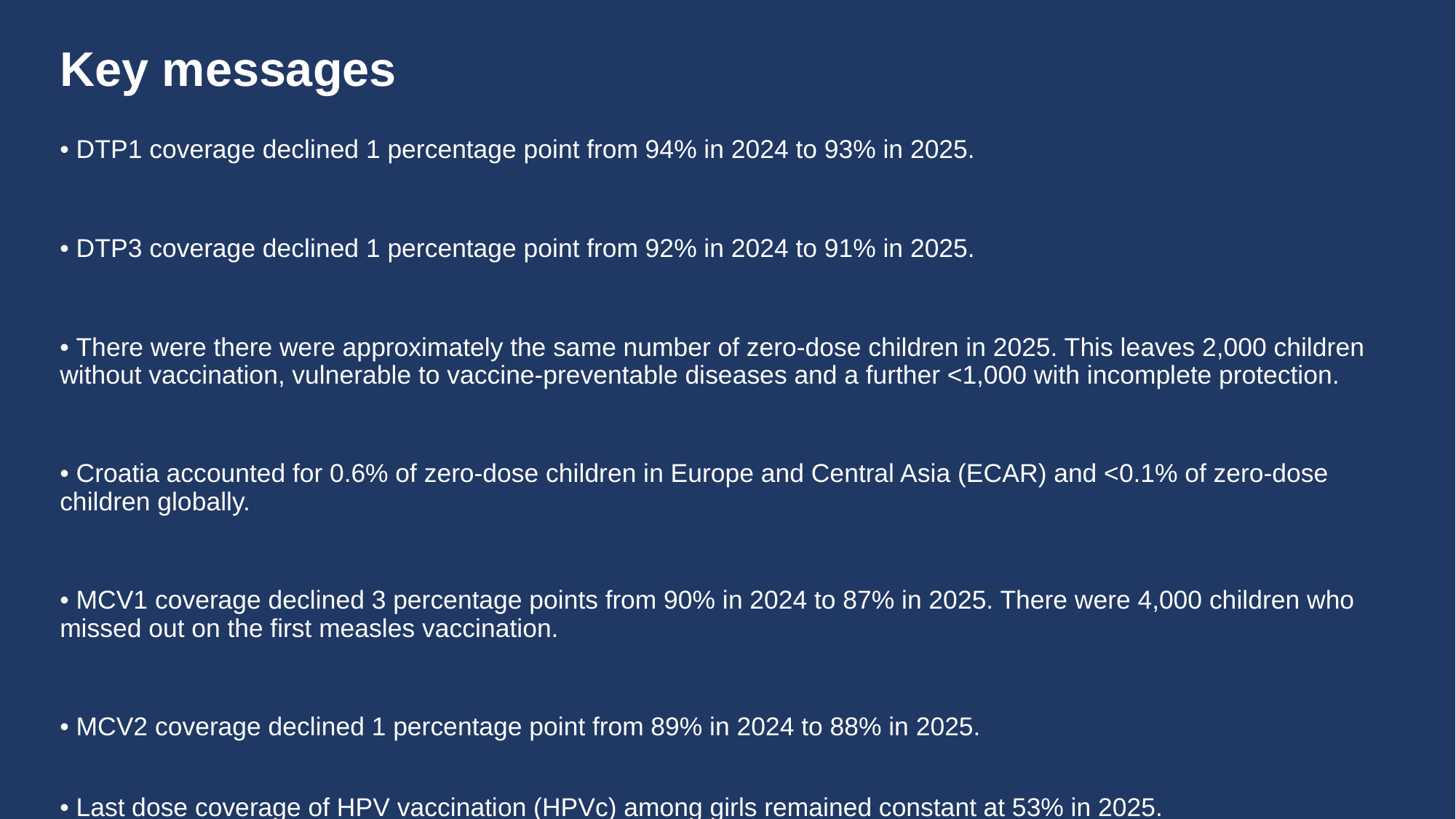

# Key messages
• DTP1 coverage declined 1 percentage point from 94% in 2024 to 93% in 2025.

• DTP3 coverage declined 1 percentage point from 92% in 2024 to 91% in 2025.

• There were there were approximately the same number of zero-dose children in 2025. This leaves 2,000 children without vaccination, vulnerable to vaccine-preventable diseases and a further <1,000 with incomplete protection.

• Croatia accounted for 0.6% of zero-dose children in Europe and Central Asia (ECAR) and <0.1% of zero-dose children globally.

• MCV1 coverage declined 3 percentage points from 90% in 2024 to 87% in 2025. There were 4,000 children who missed out on the first measles vaccination.

• MCV2 coverage declined 1 percentage point from 89% in 2024 to 88% in 2025.

• Last dose coverage of HPV vaccination (HPVc) among girls remained constant at 53% in 2025.